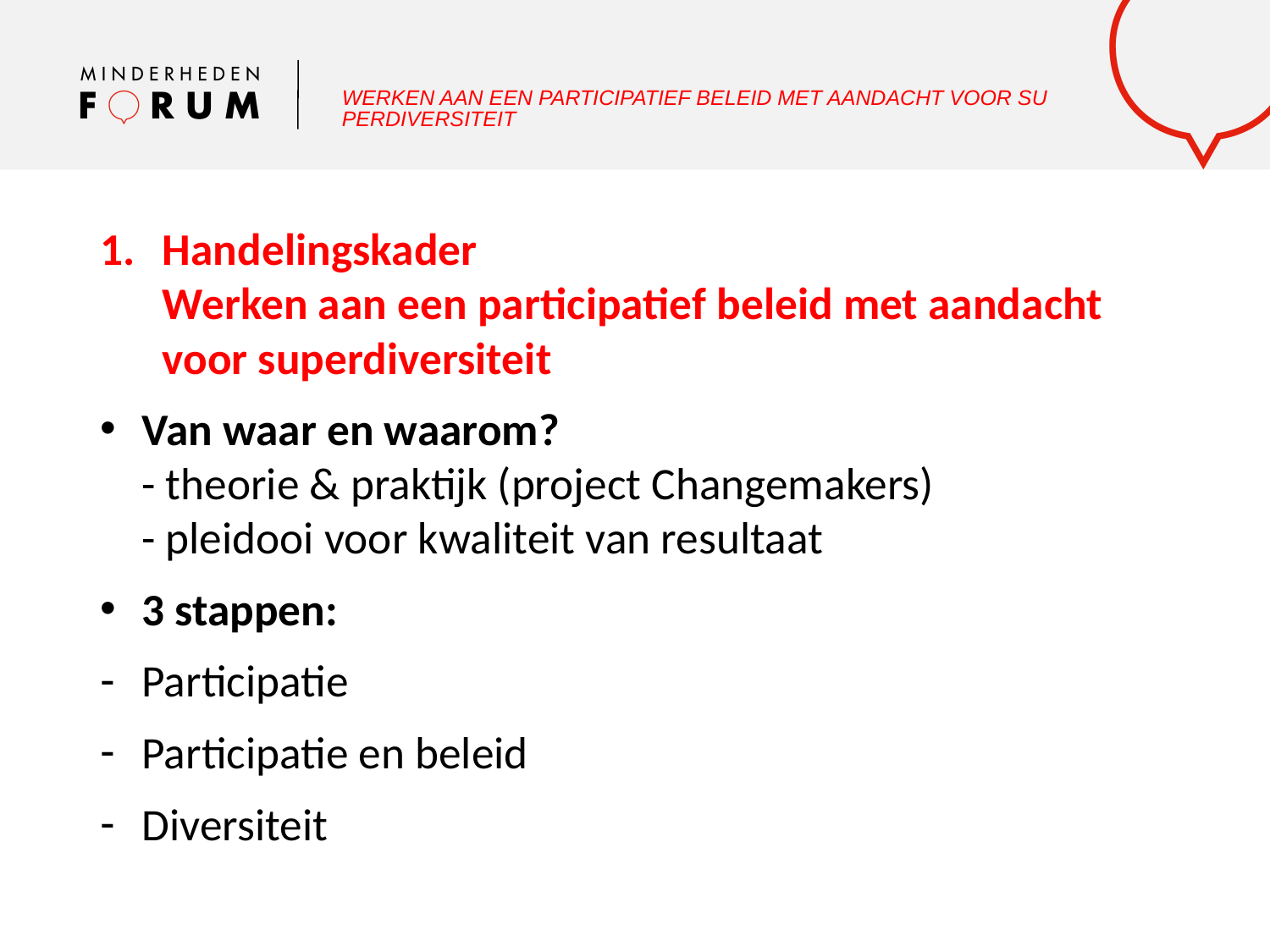

WERKEN AAN EEN PARTICIPATIEF BELEID MET AANDACHT VOOR SUPERDIVERSITEIT
Handelingskader
Werken aan een participatief beleid met aandacht voor superdiversiteit
Van waar en waarom?
- theorie & praktijk (project Changemakers)
- pleidooi voor kwaliteit van resultaat
3 stappen:
Participatie
Participatie en beleid
Diversiteit